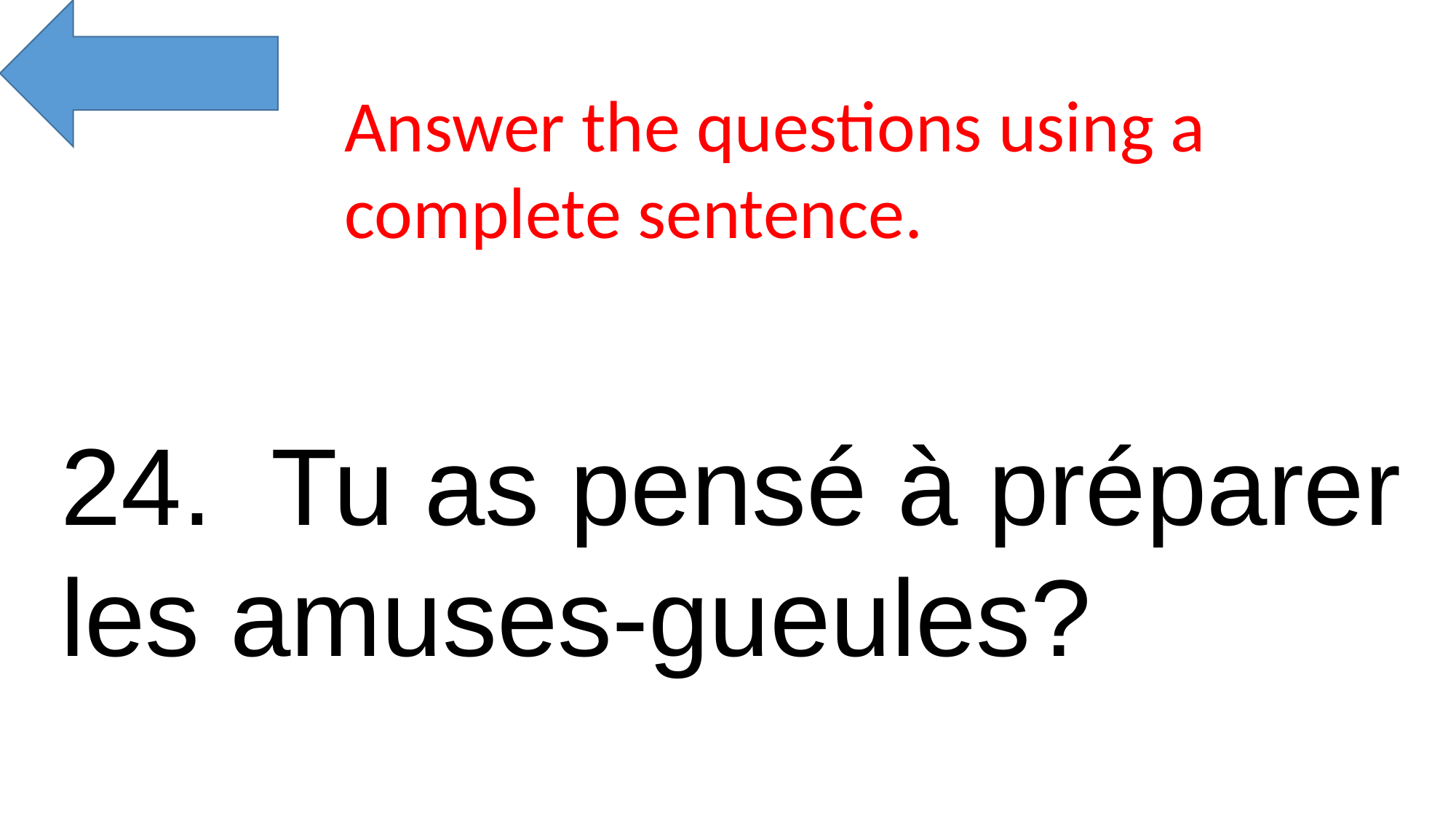

Answer the questions using a complete sentence.
24.  Tu as pensé à préparer les amuses-gueules?